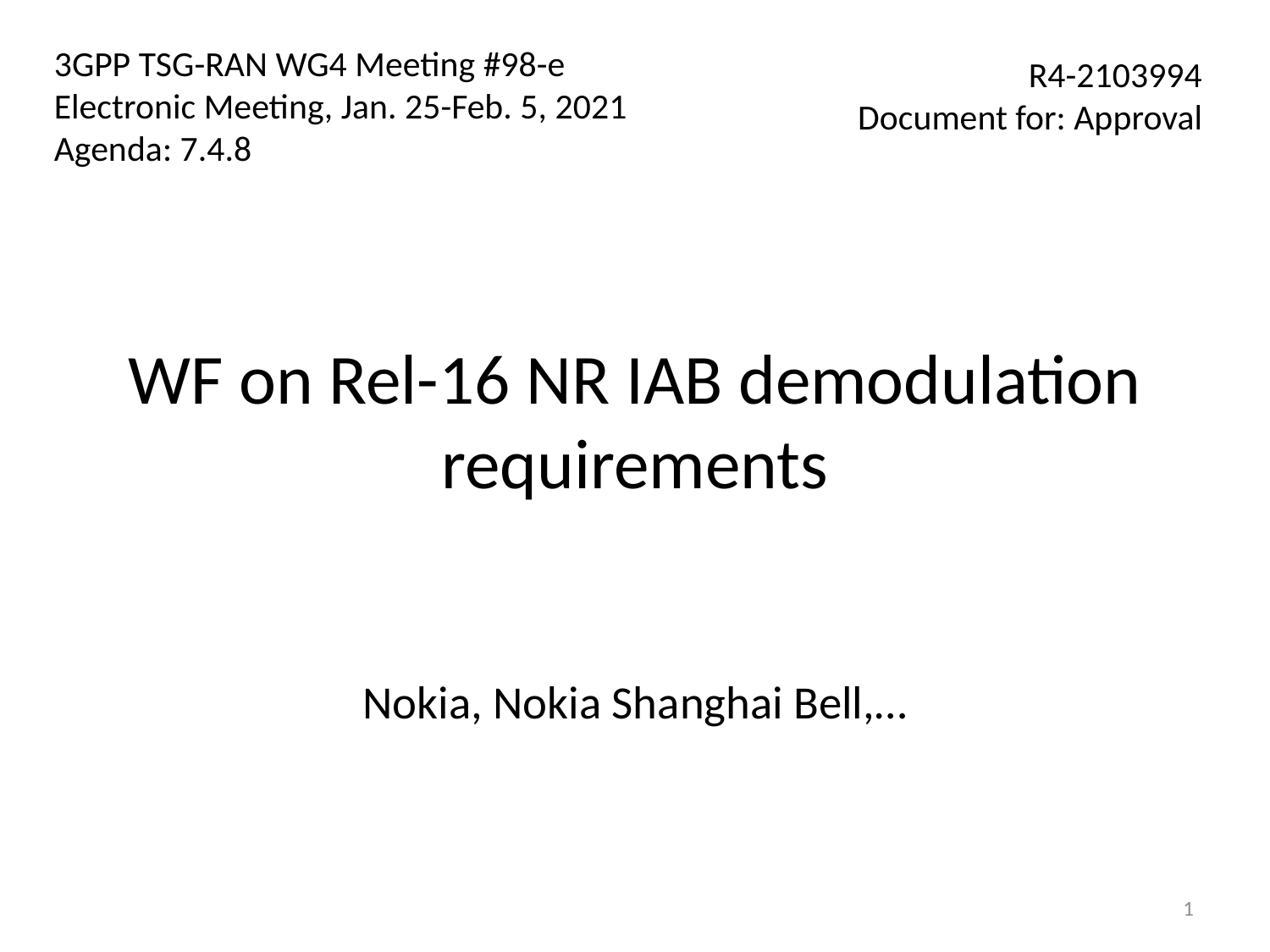

3GPP TSG-RAN WG4 Meeting #98-e
Electronic Meeting, Jan. 25-Feb. 5, 2021
Agenda: 7.4.8
R4-2103994
Document for: Approval
# WF on Rel-16 NR IAB demodulation requirements
Nokia, Nokia Shanghai Bell,…
1